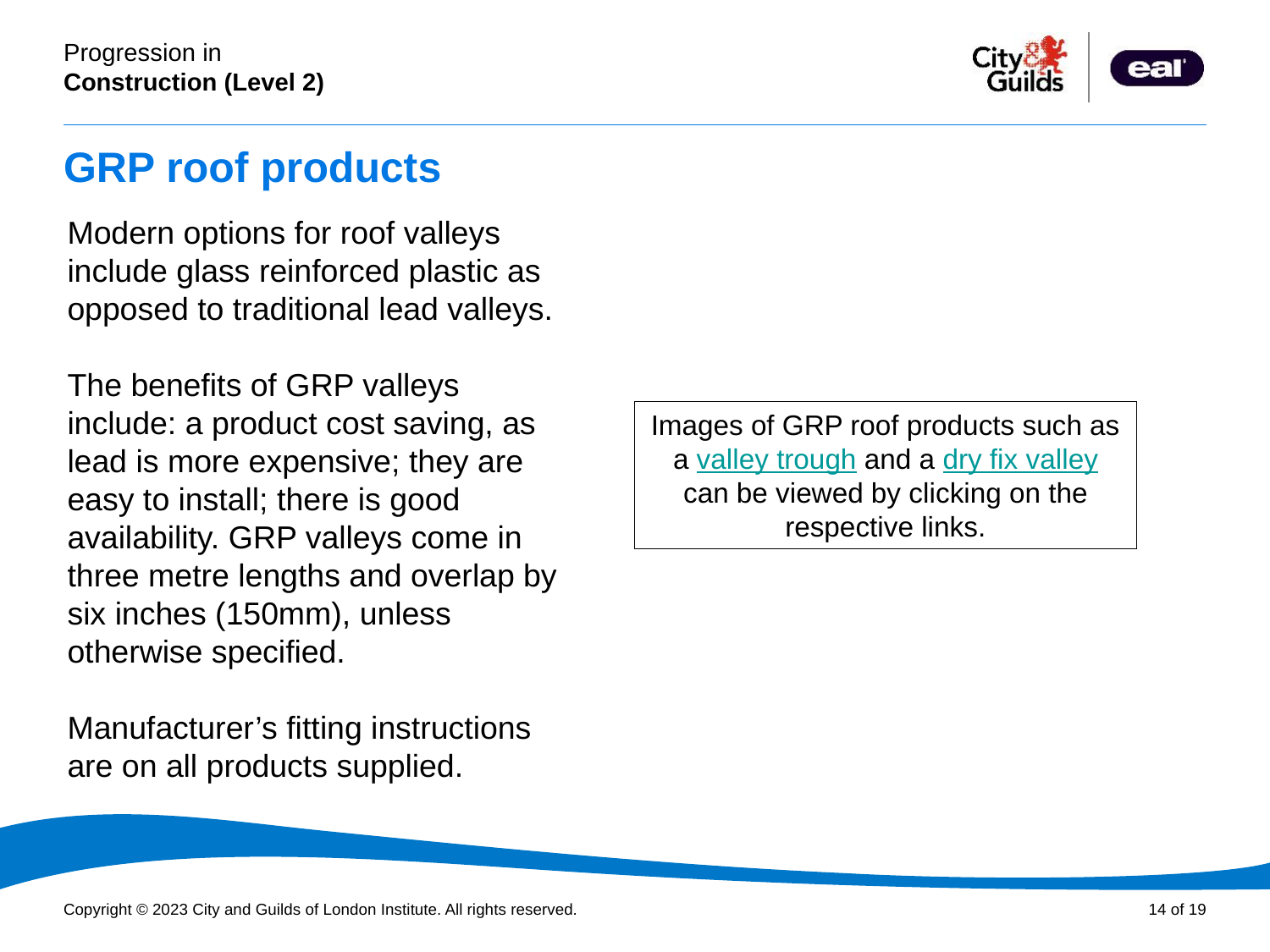

# GRP roof products
Modern options for roof valleys
include glass reinforced plastic as opposed to traditional lead valleys.

The benefits of GRP valleys include: a product cost saving, as lead is more expensive; they are easy to install; there is good availability. GRP valleys come in three metre lengths and overlap by six inches (150mm), unless otherwise specified.

Manufacturer’s fitting instructions are on all products supplied.
Images of GRP roof products such as a valley trough and a dry fix valley can be viewed by clicking on the respective links.